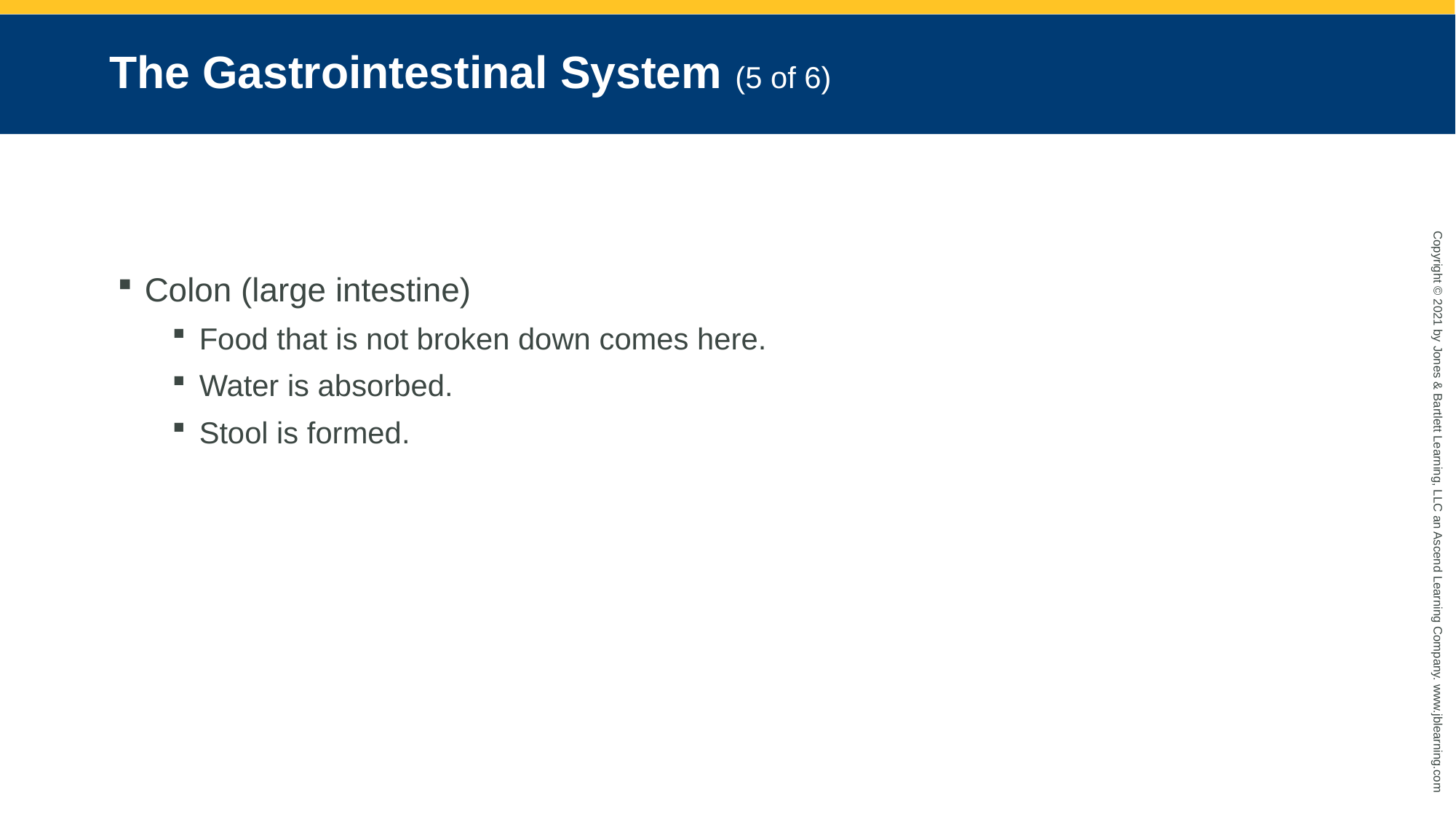

# The Gastrointestinal System (5 of 6)
Colon (large intestine)
Food that is not broken down comes here.
Water is absorbed.
Stool is formed.